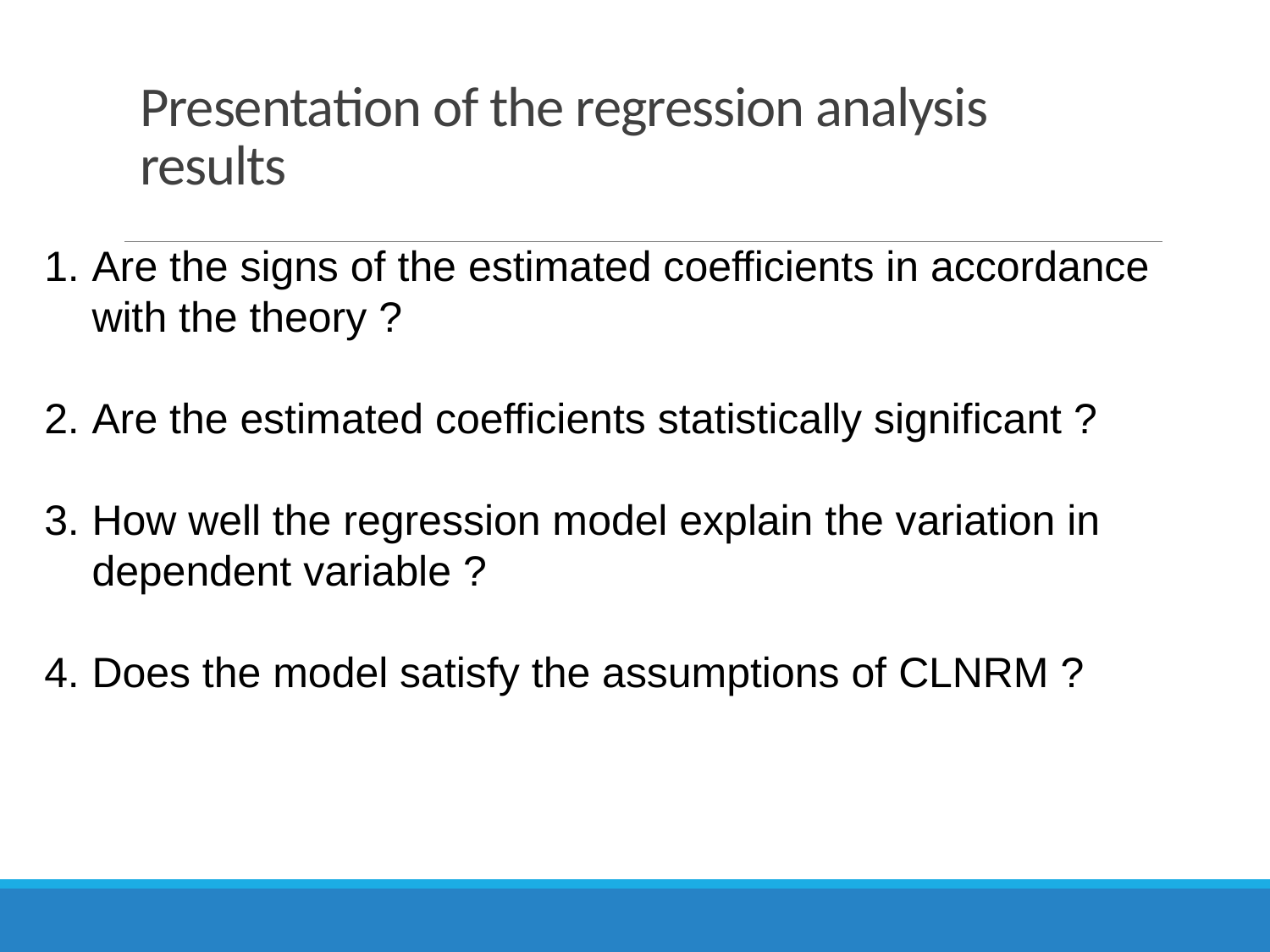

# Presentation of the regression analysis results
Are the signs of the estimated coefficients in accordance with the theory ?

Are the estimated coefficients statistically significant ?

How well the regression model explain the variation in dependent variable ?

Does the model satisfy the assumptions of CLNRM ?